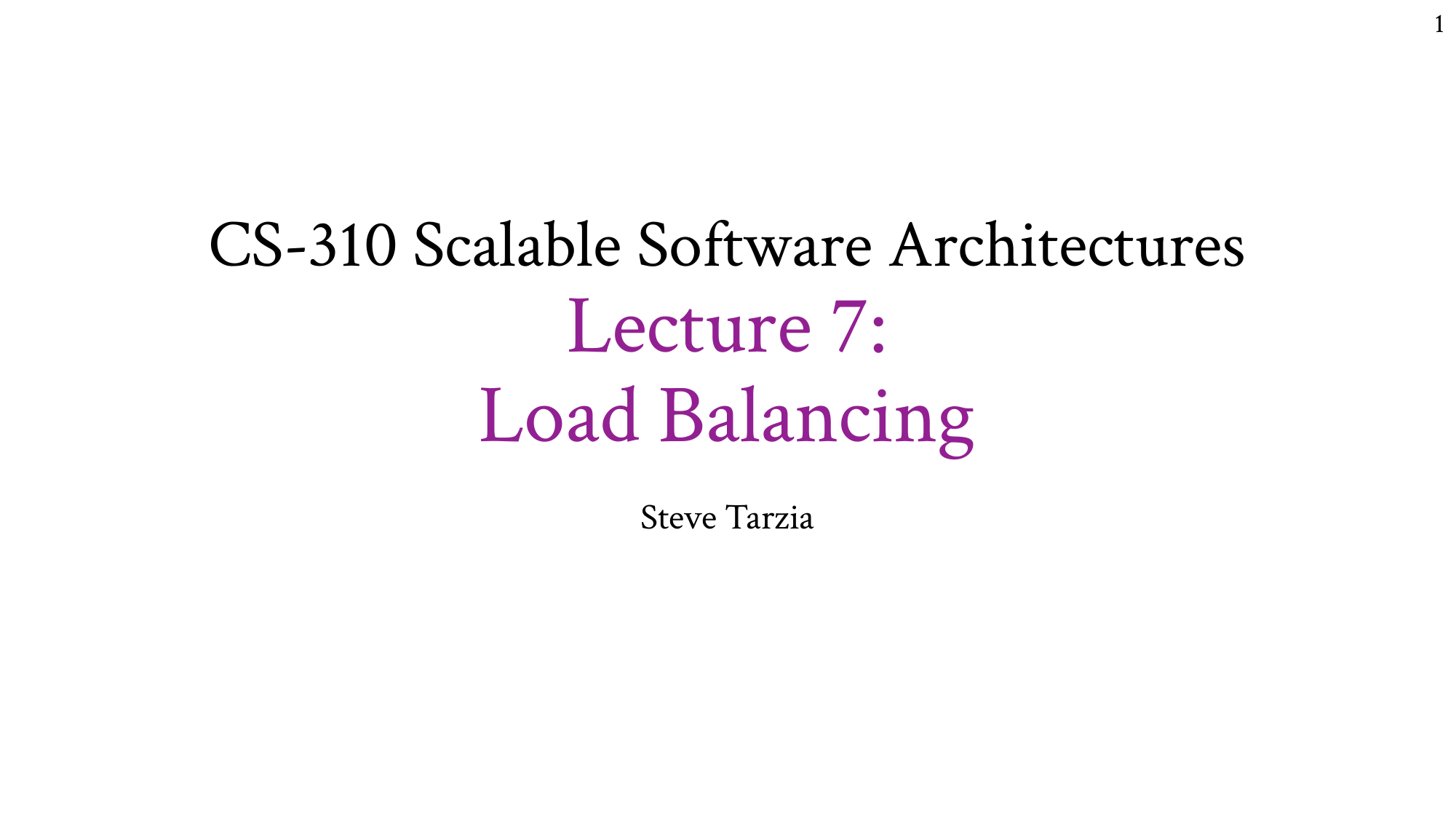

1
# CS-310 Scalable Software Architectures Lecture 7: Load Balancing

Steve Tarzia